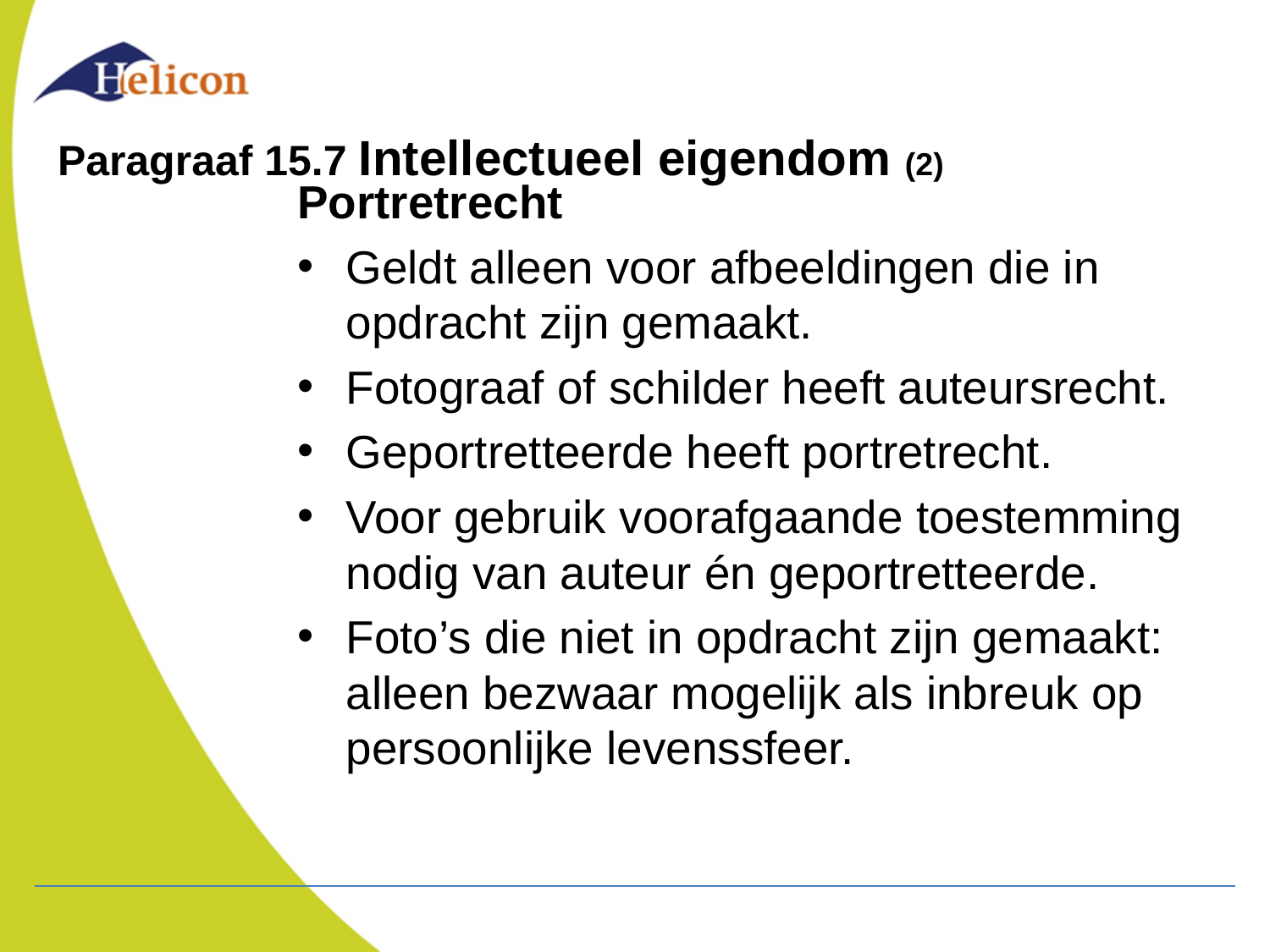

# Paragraaf 15.7 Intellectueel eigendom (2)
Portretrecht
Geldt alleen voor afbeeldingen die in opdracht zijn gemaakt.
Fotograaf of schilder heeft auteursrecht.
Geportretteerde heeft portretrecht.
Voor gebruik voorafgaande toestemming nodig van auteur én geportretteerde.
Foto’s die niet in opdracht zijn gemaakt: alleen bezwaar mogelijk als inbreuk op persoonlijke levenssfeer.